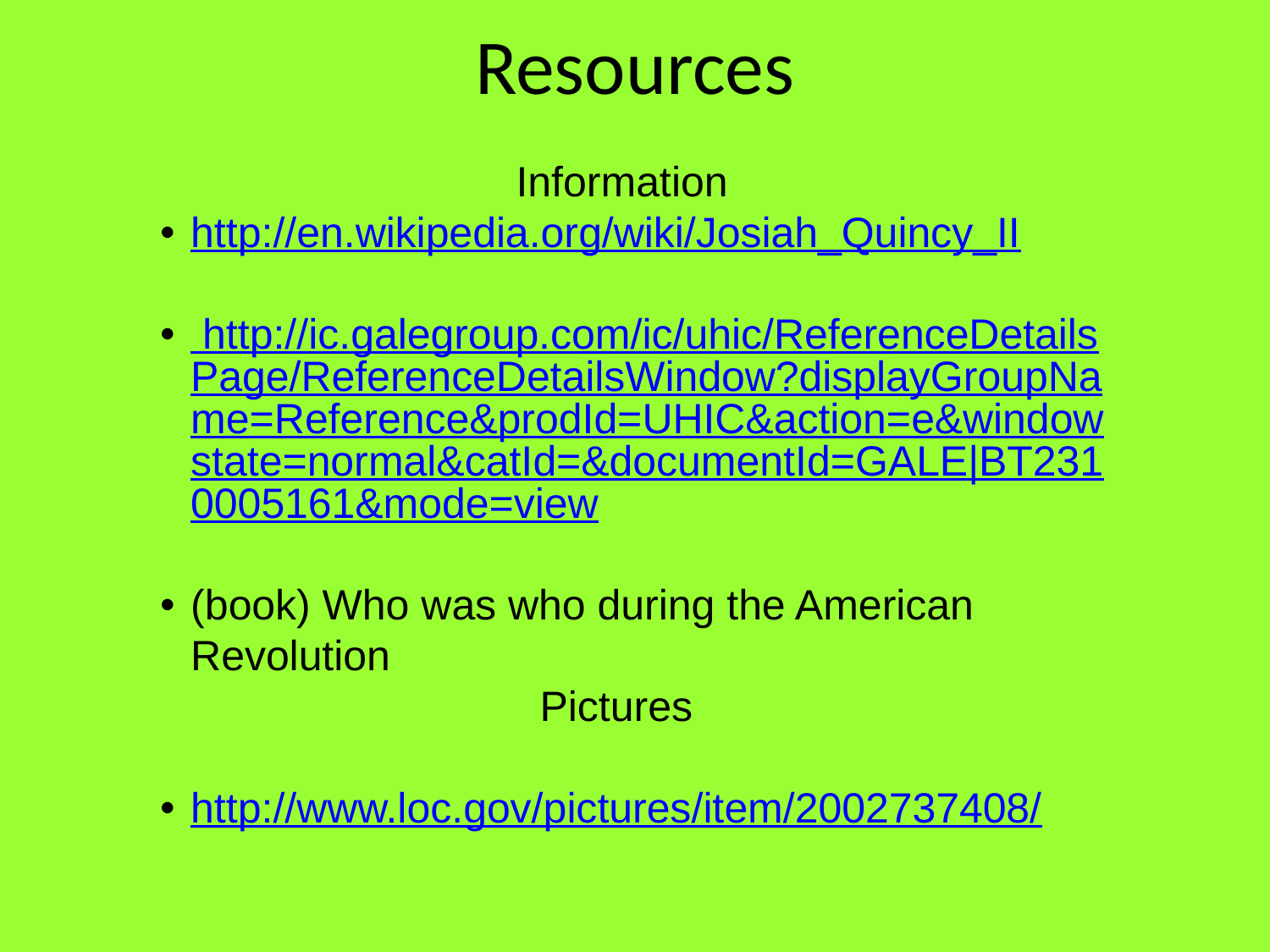

# Resources
                              Information
http://en.wikipedia.org/wiki/Josiah_Quincy_II

 http://ic.galegroup.com/ic/uhic/ReferenceDetailsPage/ReferenceDetailsWindow?displayGroupName=Reference&prodId=UHIC&action=e&windowstate=normal&catId=&documentId=GALE|BT2310005161&mode=view

(book) Who was who during the American Revolution
                                Pictures

http://www.loc.gov/pictures/item/2002737408/